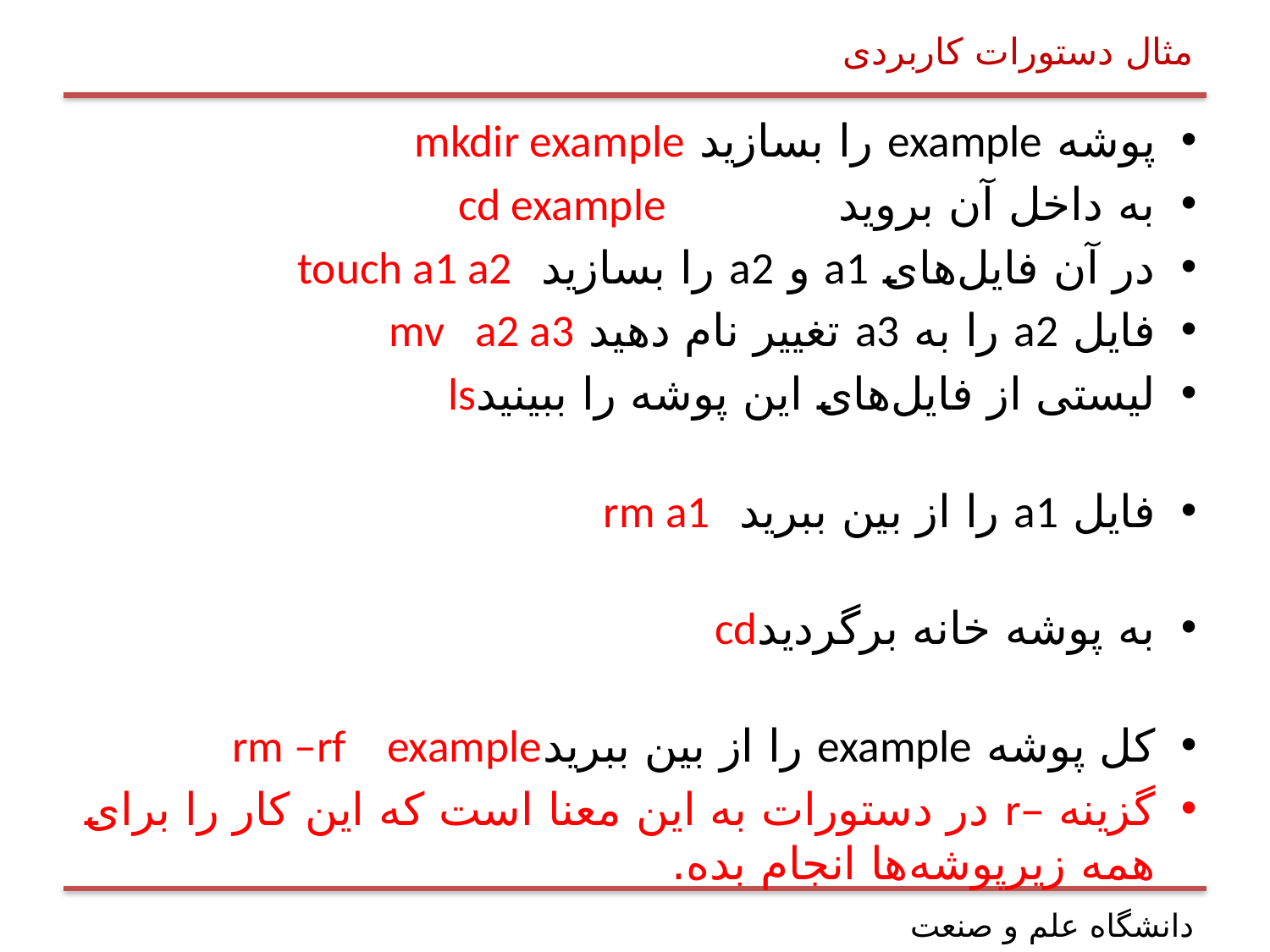

# مثال دستورات کاربردی
پوشه example را بسازید mkdir example
به داخل آن بروید          ‌  cd example
در آن فایل‌های a1 و a2 را بسازید  touch a1 a2
فایل a2 را به a3 تغییر نام دهید mv   a2 a3
لیستی از فایل‌های این پوشه را ببینید‌ls
فایل a1 را از بین ببرید  rm a1
به پوشه خانه برگردیدcd
کل پوشه example را از بین ببریدrm –rf    example
گزینه –r در دستورات به این معنا است که این کار را برای همه زیرپوشه‌ها انجام بده.